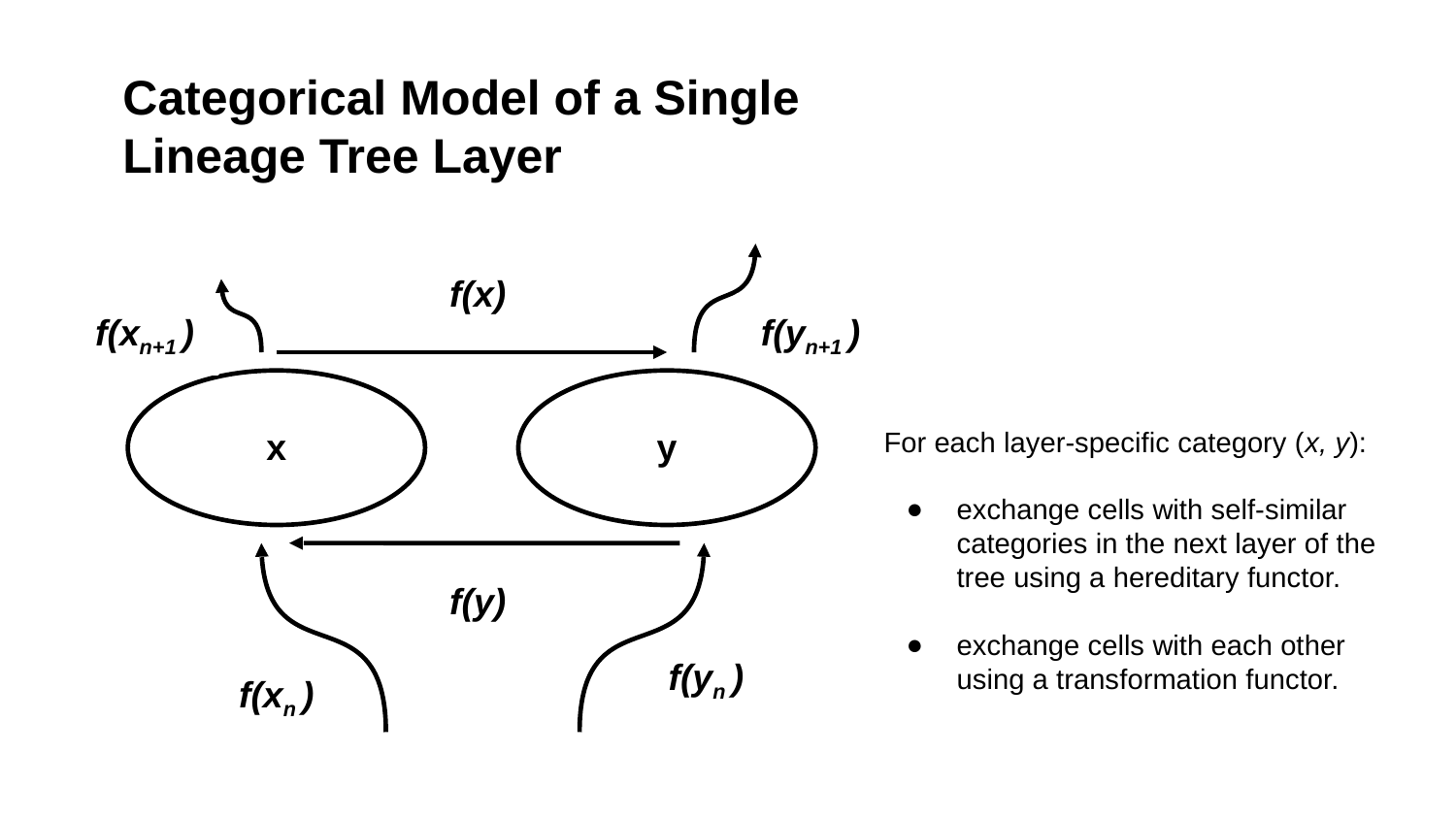

Categorical Model of a Single Lineage Tree Layer
f(x)
f(xn+1 )
f(yn+1 )

For each layer-specific category (x, y):

exchange cells with self-similar categories in the next layer of the tree using a hereditary functor.

exchange cells with each other using a transformation functor.
x
y
f(y)
f(yn )
f(xn )